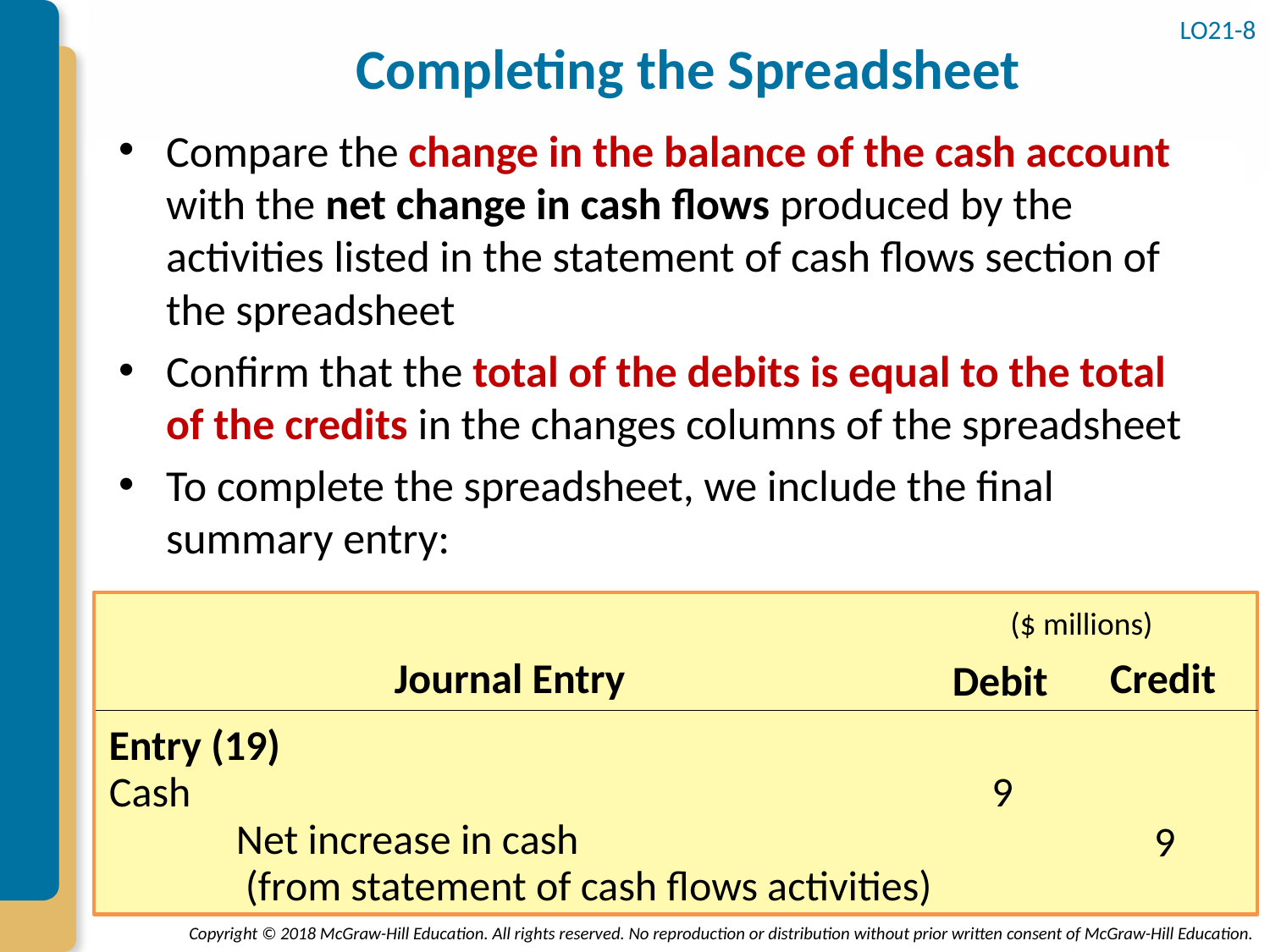

# Completing the Spreadsheet
LO21-8
Compare the change in the balance of the cash account with the net change in cash flows produced by the activities listed in the statement of cash flows section of the spreadsheet
Confirm that the total of the debits is equal to the total of the credits in the changes columns of the spreadsheet
To complete the spreadsheet, we include the final summary entry:

($ millions)
Journal Entry
Credit
Debit
Entry (19)
9
Cash
	Net increase in cash
9
	(from statement of cash flows activities)